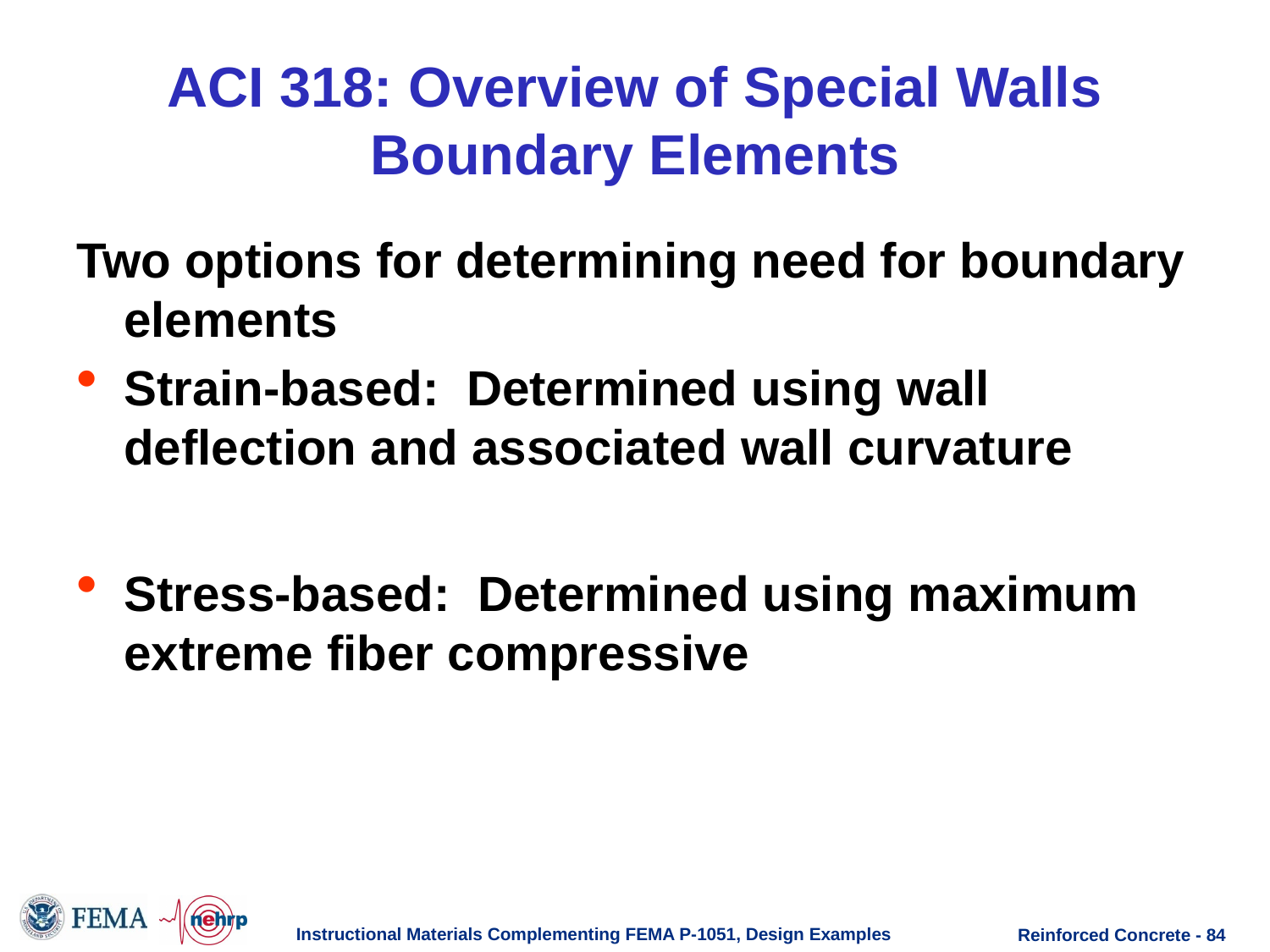

# ACI 318: Overview of Special Walls Boundary Elements
Two options for determining need for boundary elements
Strain-based:  Determined using wall deflection and associated wall curvature

Stress-based:  Determined using maximum extreme fiber compressive
Instructional Materials Complementing FEMA P-1051, Design Examples